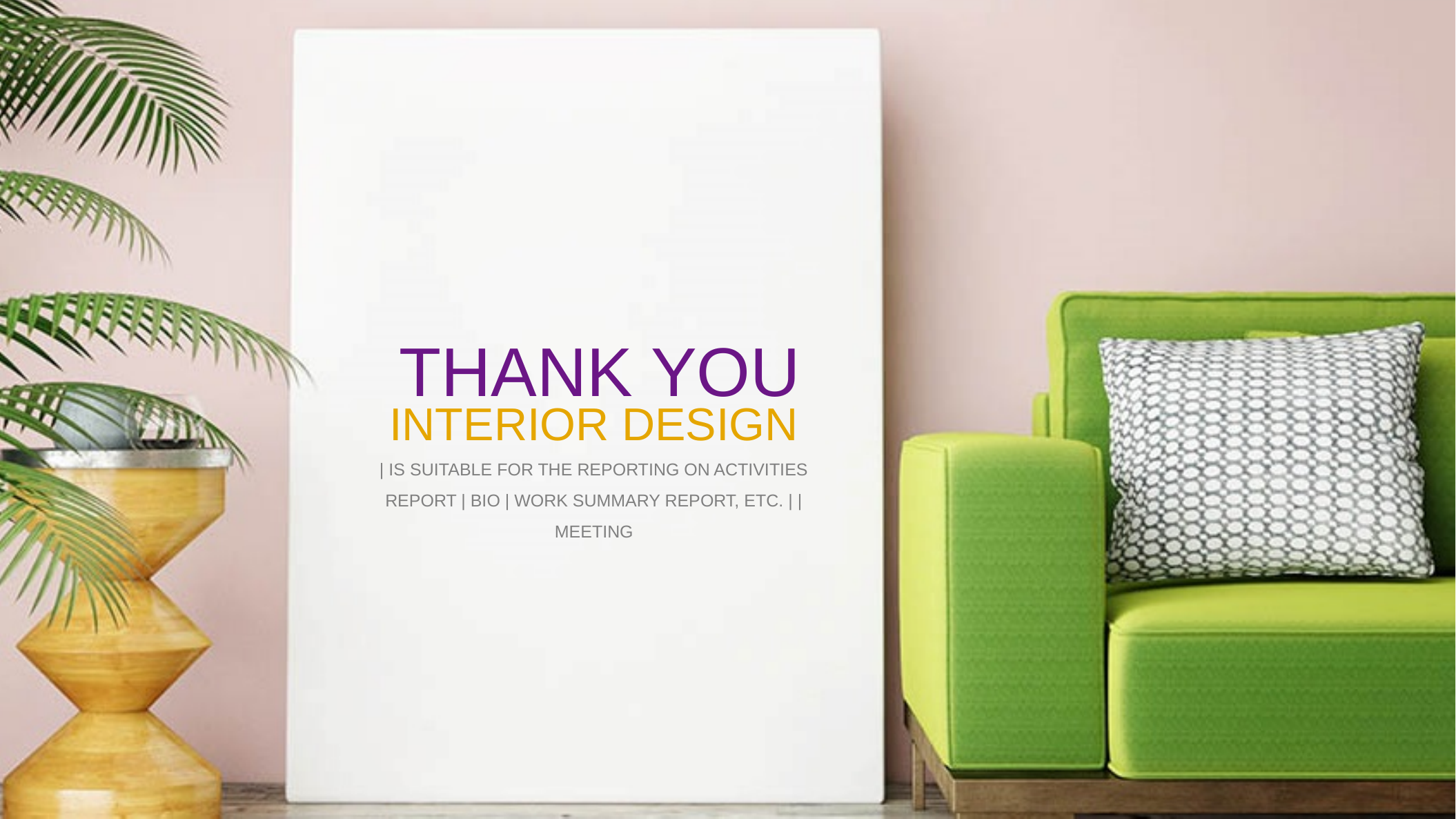

thank you
INTERIOR DESIGN
| is suitable for the reporting on activities report | bio | work summary report, etc. | | meeting